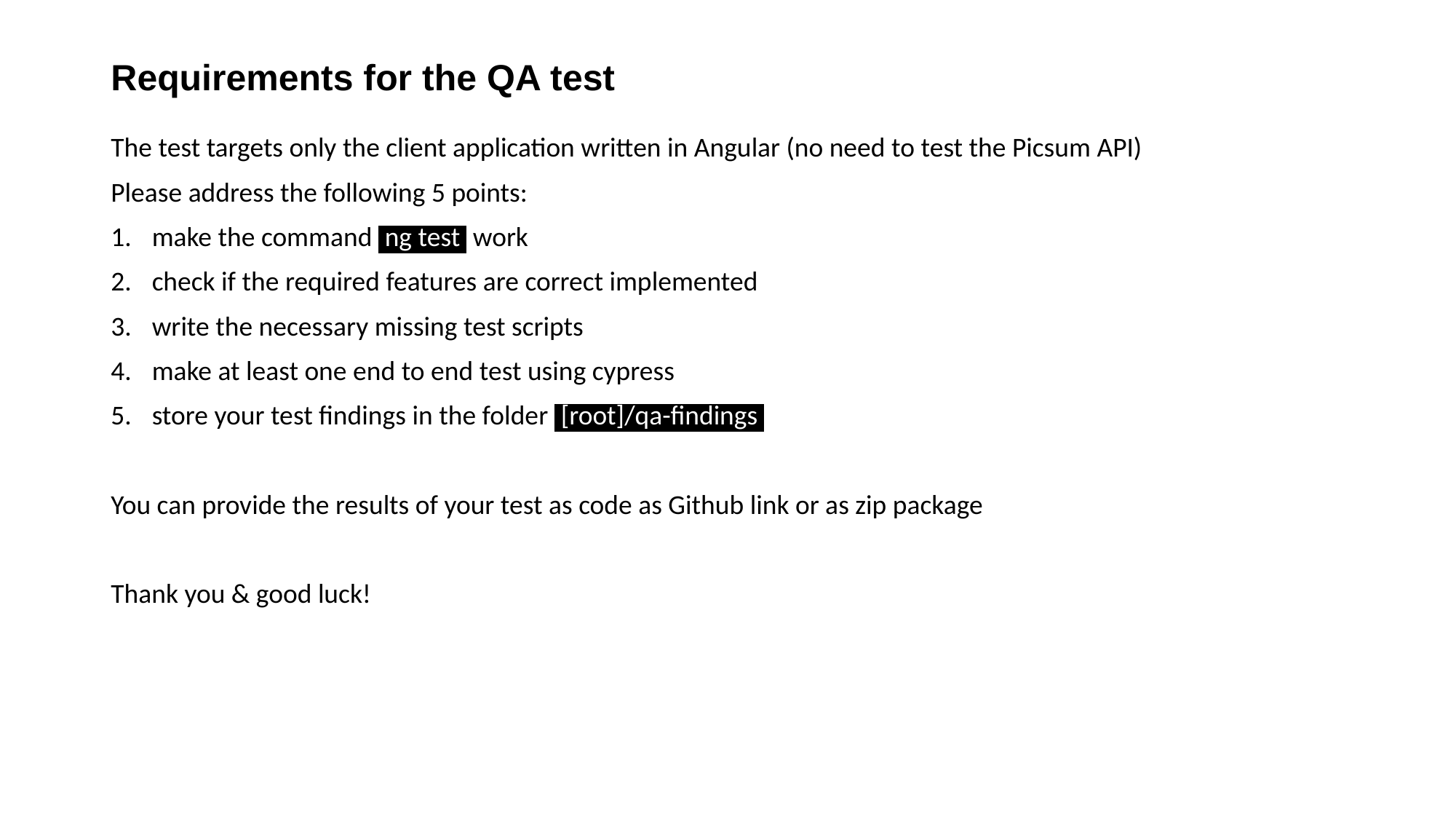

# Requirements for the QA test
The test targets only the client application written in Angular (no need to test the Picsum API)
Please address the following 5 points:
make the command  ng test  work
check if the required features are correct implemented
write the necessary missing test scripts
make at least one end to end test using cypress
store your test findings in the folder  [root]/qa-findings .

You can provide the results of your test as code as Github link or as zip package

Thank you & good luck!